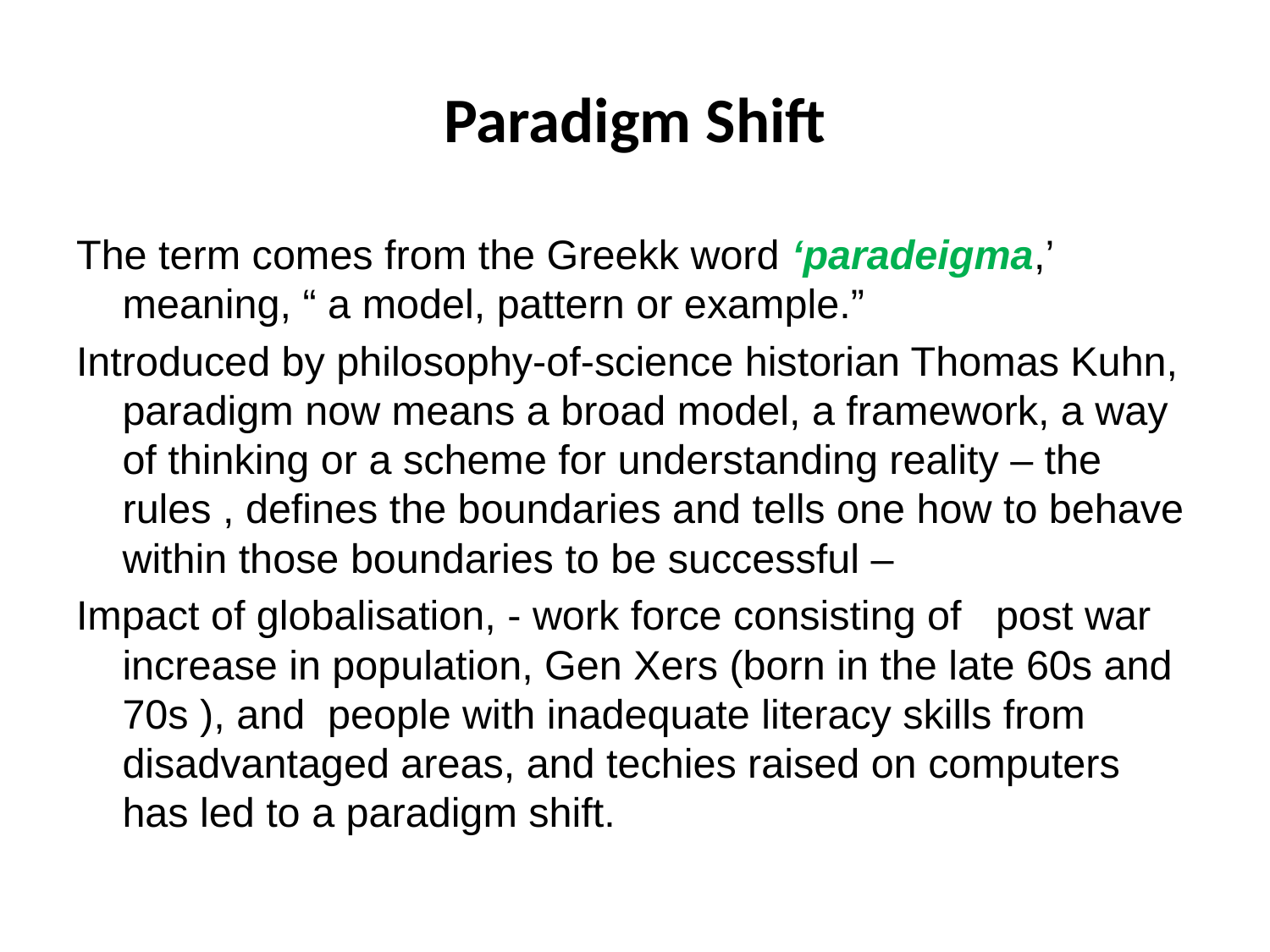

# Paradigm Shift
The term comes from the Greekk word ‘paradeigma,’ meaning, “ a model, pattern or example.”
Introduced by philosophy-of-science historian Thomas Kuhn, paradigm now means a broad model, a framework, a way of thinking or a scheme for understanding reality – the rules , defines the boundaries and tells one how to behave within those boundaries to be successful –
Impact of globalisation, - work force consisting of   post war increase in population, Gen Xers (born in the late 60s and 70s ), and  people with inadequate literacy skills from disadvantaged areas, and techies raised on computers has led to a paradigm shift.